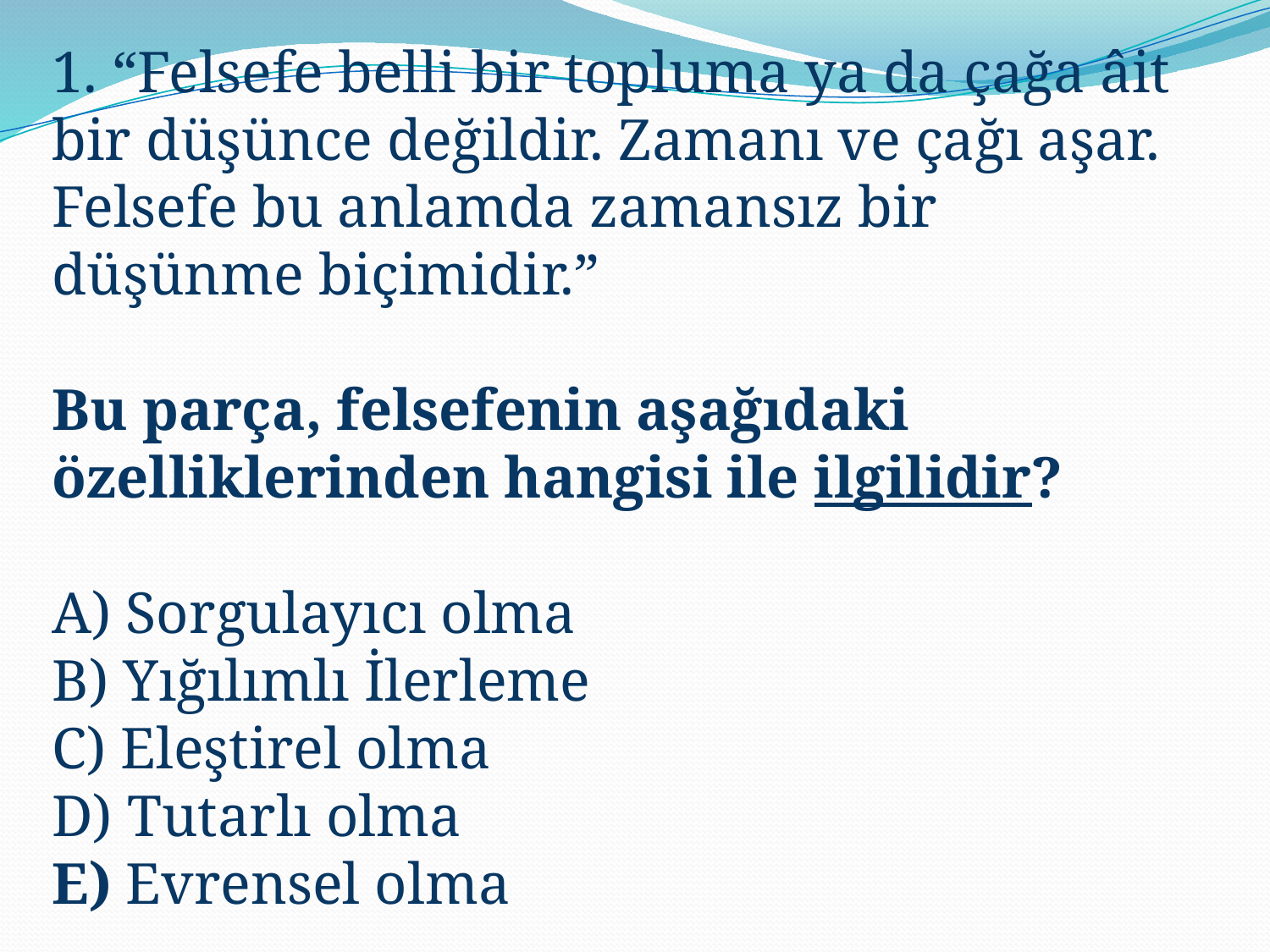

1. “Felsefe belli bir topluma ya da çağa âit bir düşünce değildir. Zamanı ve çağı aşar. Felsefe bu anlamda zamansız bir düşünme biçimidir.”

Bu parça, felsefenin aşağıdaki özelliklerinden hangisi ile ilgilidir?

A) Sorgulayıcı olma
B) Yığılımlı İlerleme
C) Eleştirel olma
D) Tutarlı olma
E) Evrensel olma